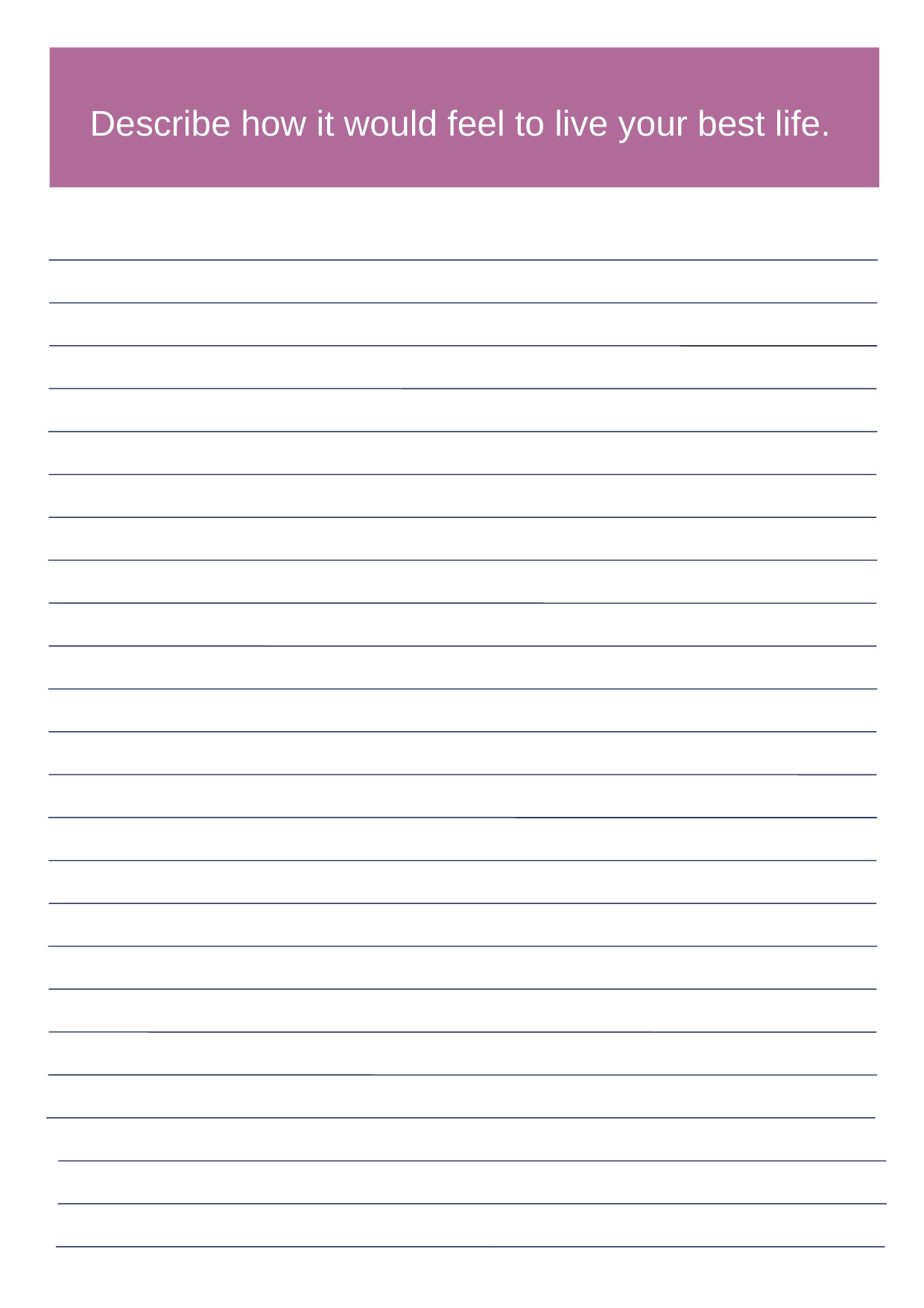

Describe how it would feel to live your best life.